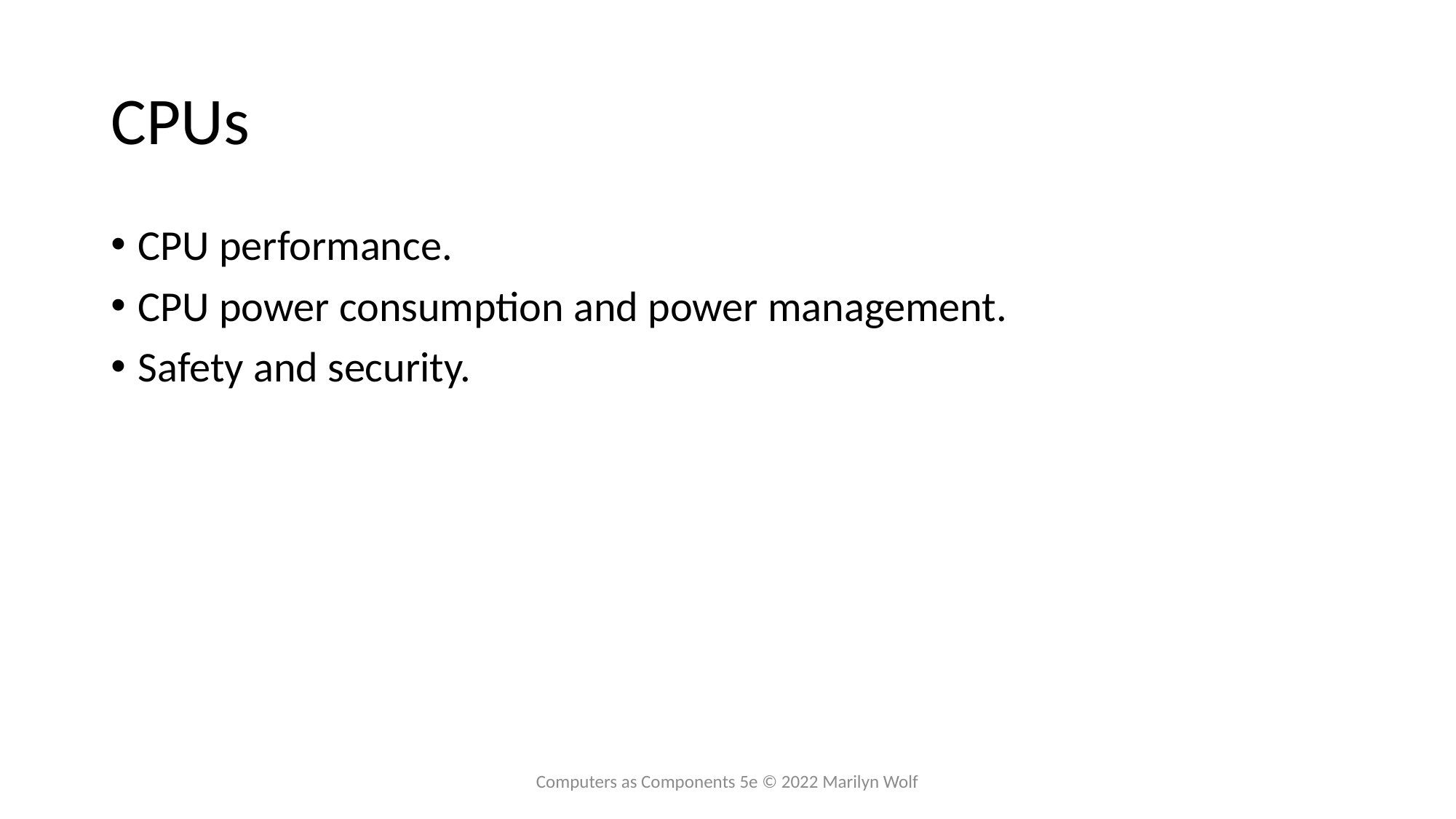

# CPUs
CPU performance.
CPU power consumption and power management.
Safety and security.
Computers as Components 5e © 2022 Marilyn Wolf